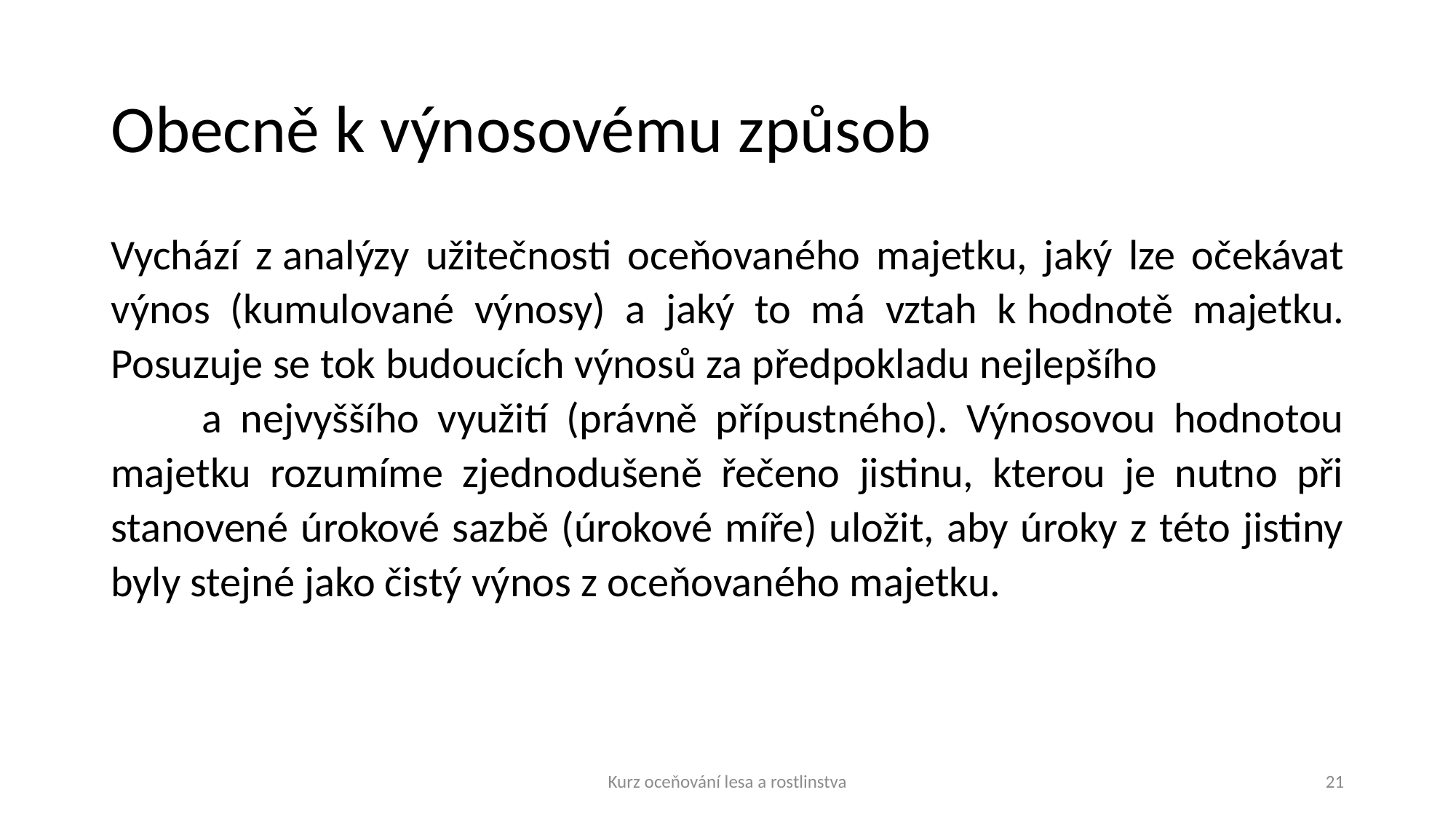

# Obecně k výnosovému způsob
Vychází z analýzy užitečnosti oceňovaného majetku, jaký lze očekávat výnos (kumulované výnosy) a jaký to má vztah k hodnotě majetku. Posuzuje se tok budoucích výnosů za předpokladu nejlepšího                         a nejvyššího využití (právně přípustného). Výnosovou hodnotou majetku rozumíme zjednodušeně řečeno jistinu, kterou je nutno při stanovené úrokové sazbě (úrokové míře) uložit, aby úroky z této jistiny byly stejné jako čistý výnos z oceňovaného majetku.

Kurz oceňování lesa a rostlinstva
21